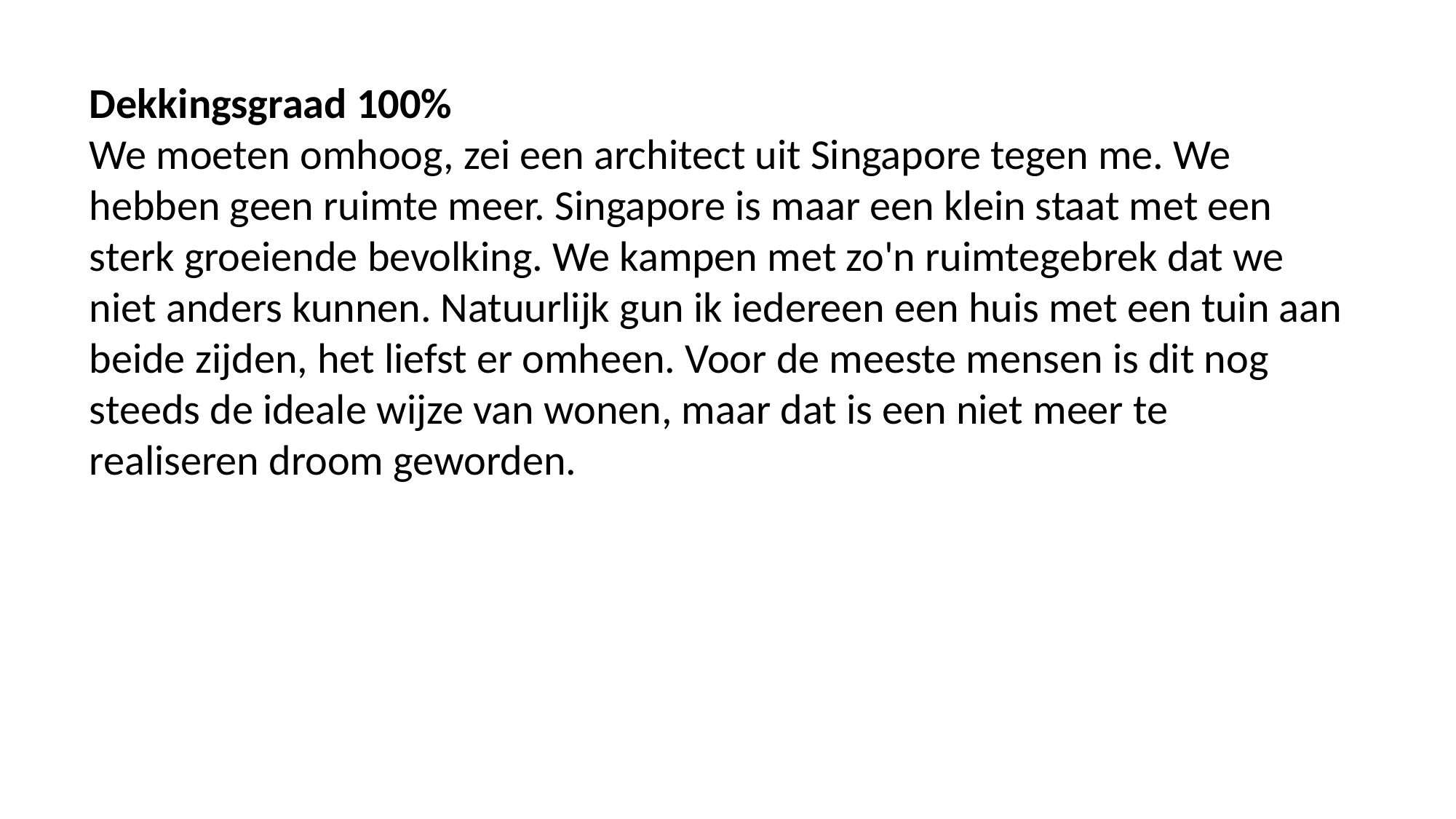

Dekkingsgraad 100%
We moeten omhoog, zei een architect uit Singapore tegen me. We hebben geen ruimte meer. Singapore is maar een klein staat met een sterk groeiende bevolking. We kampen met zo'n ruimtegebrek dat we niet anders kunnen. Natuurlijk gun ik iedereen een huis met een tuin aan beide zijden, het liefst er omheen. Voor de meeste mensen is dit nog steeds de ideale wijze van wonen, maar dat is een niet meer te realiseren droom geworden.